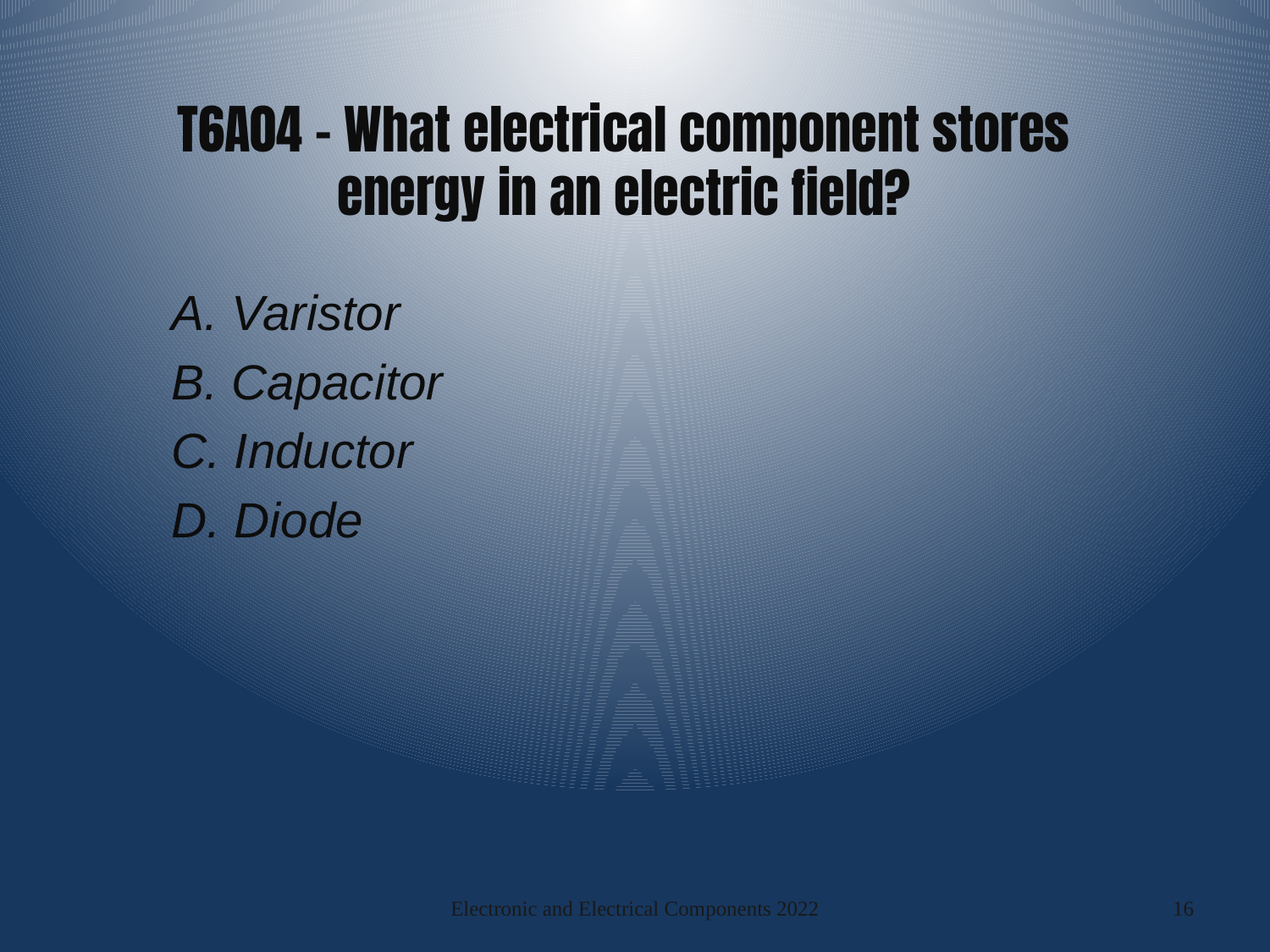

# T6A04 - What electrical component stores energy in an electric field?
A. Varistor
B. Capacitor
C. Inductor
D. Diode
Electronic and Electrical Components 2022
16